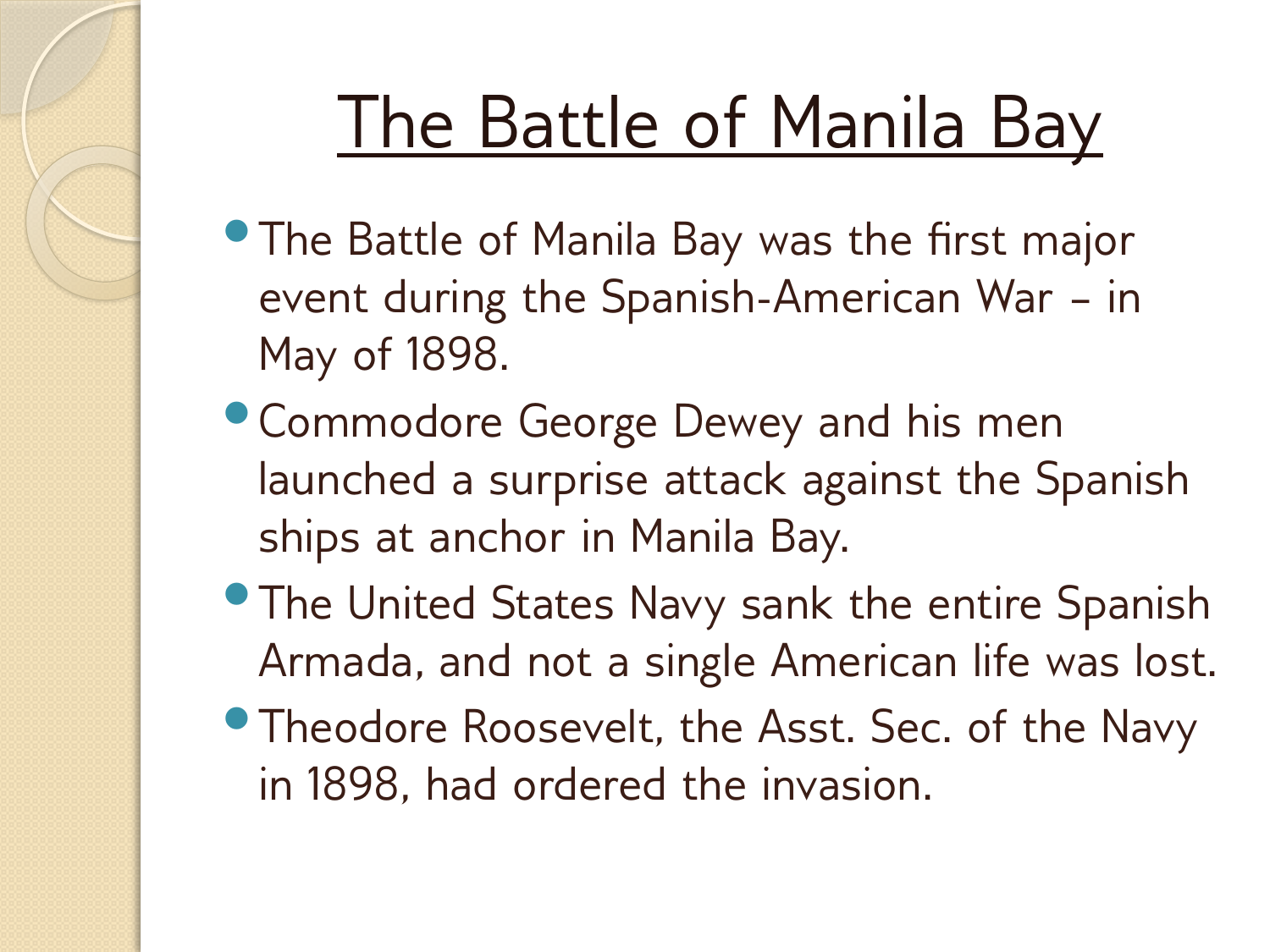

# The Battle of Manila Bay
The Battle of Manila Bay was the first major event during the Spanish-American War – in May of 1898.
Commodore George Dewey and his men launched a surprise attack against the Spanish ships at anchor in Manila Bay.
The United States Navy sank the entire Spanish Armada, and not a single American life was lost.
Theodore Roosevelt, the Asst. Sec. of the Navy in 1898, had ordered the invasion.